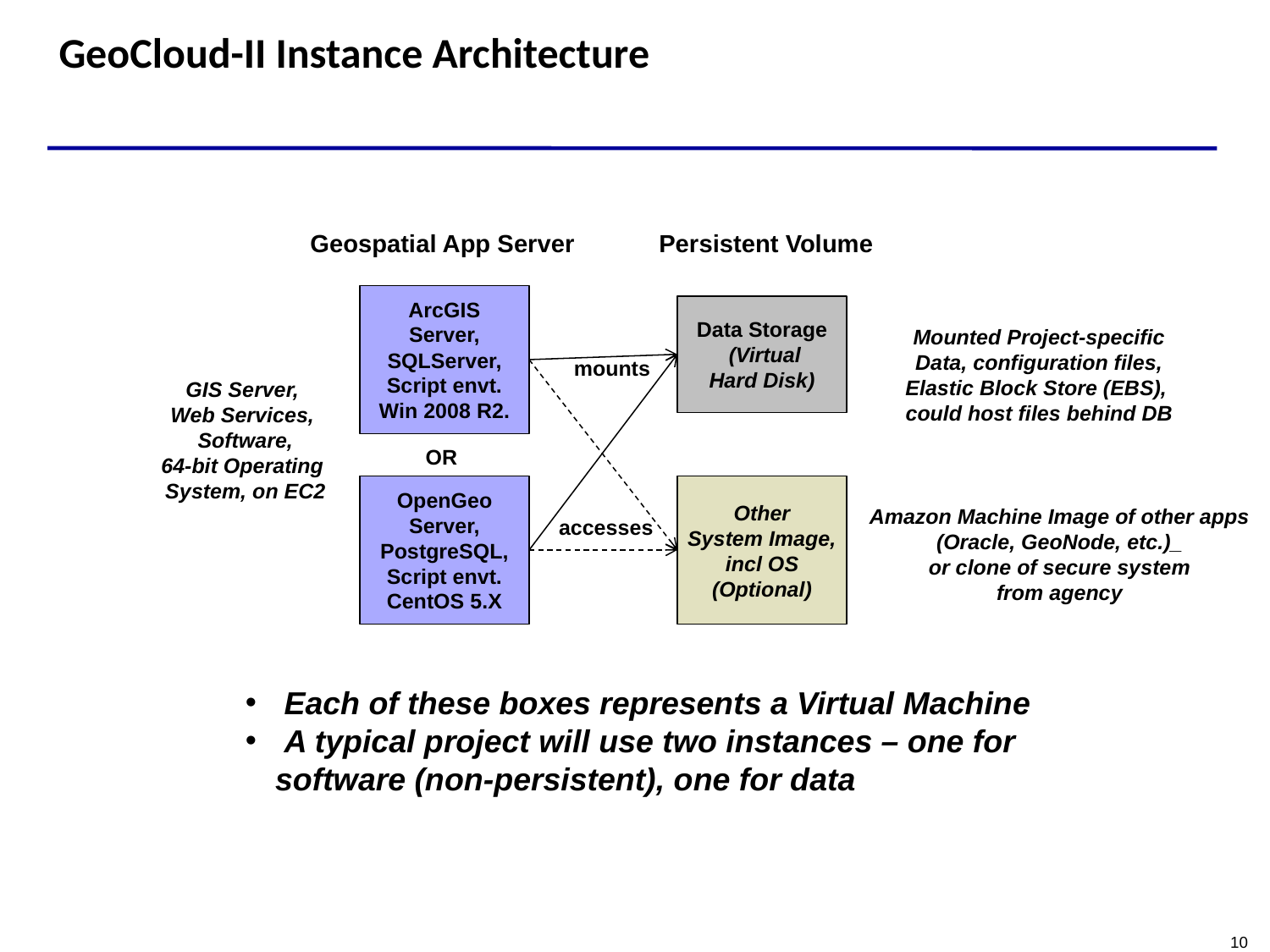

# GeoCloud-II Instance Architecture
Geospatial App Server
Persistent Volume
ArcGIS
Server,
SQLServer,
Script envt.
Win 2008 R2.
Data Storage
 (Virtual
Hard Disk)
Mounted Project-specific
Data, configuration files,
Elastic Block Store (EBS),
could host files behind DB
mounts
GIS Server,
Web Services,
Software,
64-bit Operating
System, on EC2
OR
OpenGeo
Server,
PostgreSQL,
Script envt.
CentOS 5.X
Other
System Image,
incl OS
(Optional)
Amazon Machine Image of other apps
(Oracle, GeoNode, etc.)_
or clone of secure system
from agency
accesses
 Each of these boxes represents a Virtual Machine
 A typical project will use two instances – one for software (non-persistent), one for data